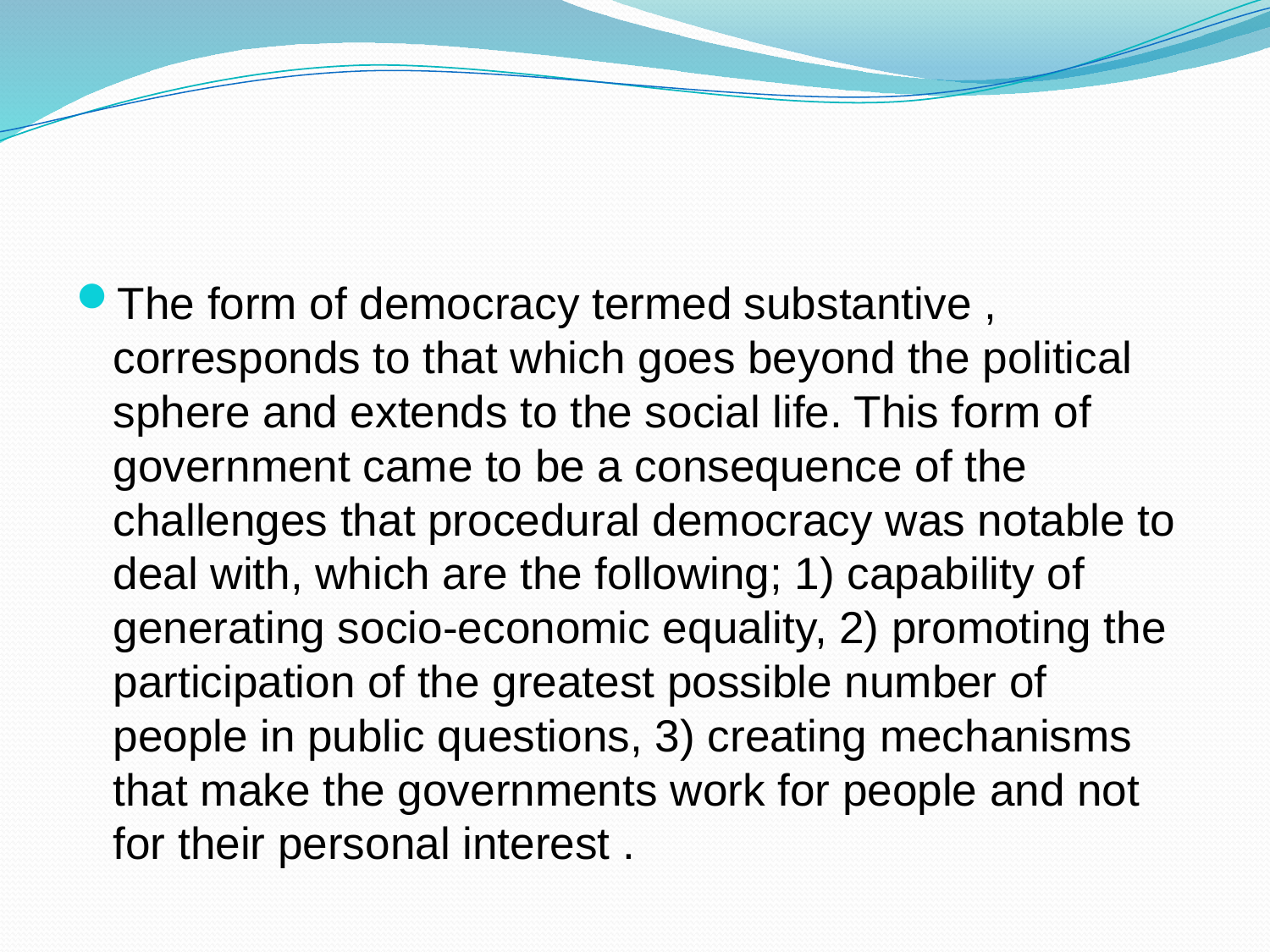

#
The form of democracy termed substantive , corresponds to that which goes beyond the political sphere and extends to the social life. This form of government came to be a consequence of the challenges that procedural democracy was notable to deal with, which are the following; 1) capability of generating socio-economic equality, 2) promoting the participation of the greatest possible number of people in public questions, 3) creating mechanisms that make the governments work for people and not for their personal interest .